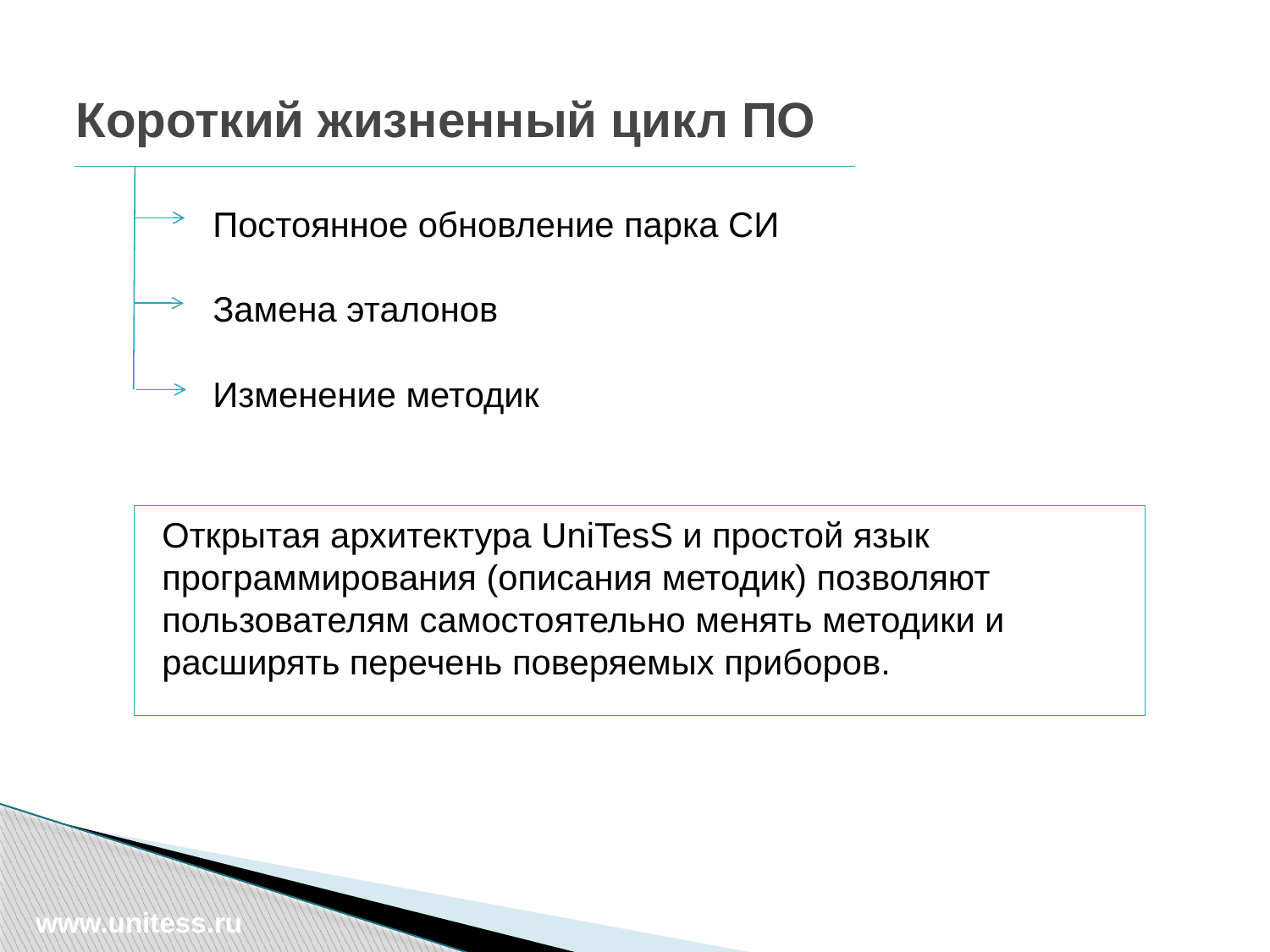

# Короткий жизненный цикл ПО
Постоянное обновление парка СИ
Замена эталонов
Изменение методик
Открытая архитектура UniTesS и простой язык программирования (описания методик) позволяют пользователям самостоятельно менять методики и расширять перечень поверяемых приборов.